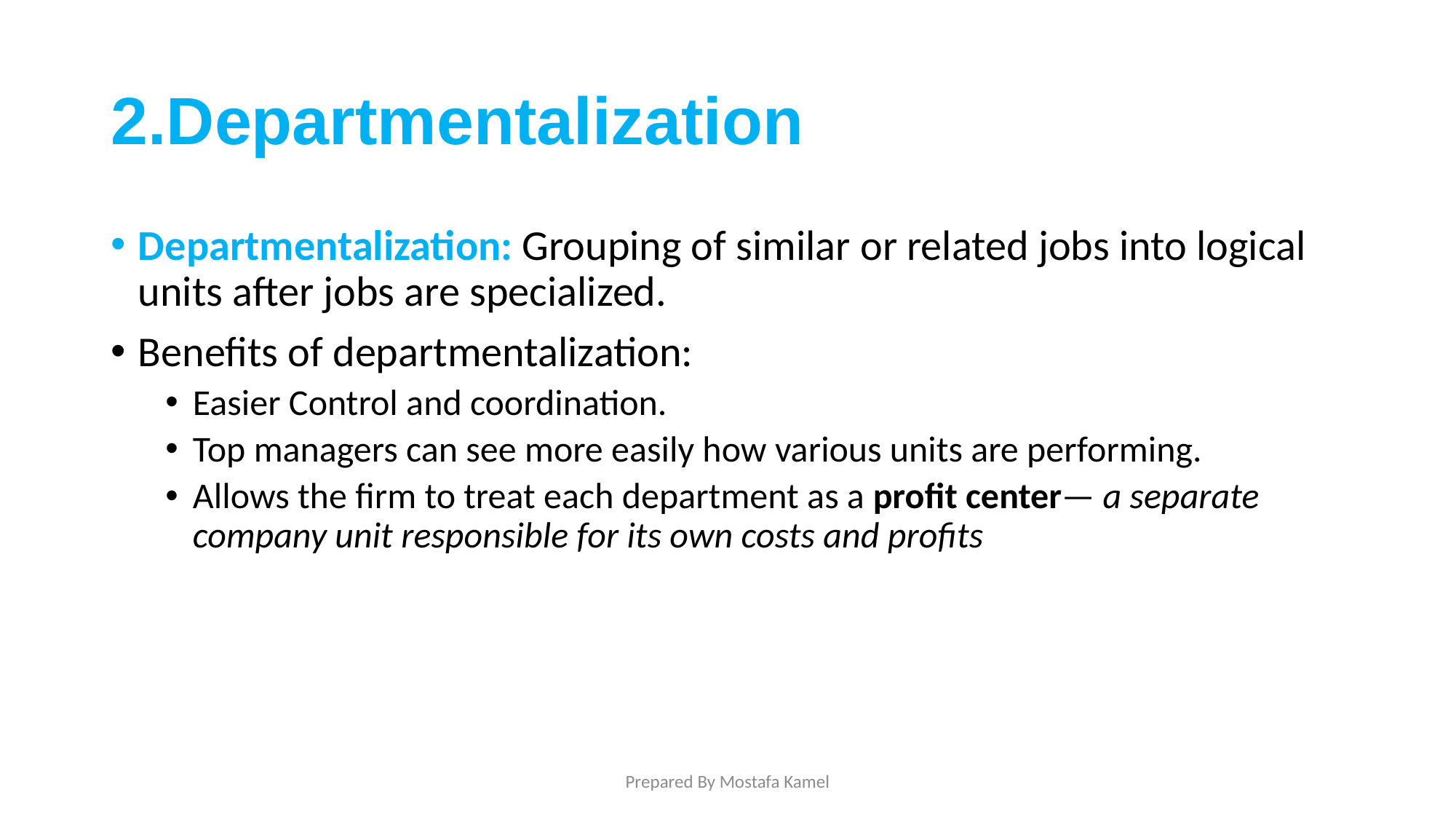

# 2.Departmentalization
Departmentalization: Grouping of similar or related jobs into logical units after jobs are specialized.
Benefits of departmentalization:
Easier Control and coordination.
Top managers can see more easily how various units are performing.
Allows the firm to treat each department as a profit center— a separate company unit responsible for its own costs and profits

Prepared By Mostafa Kamel